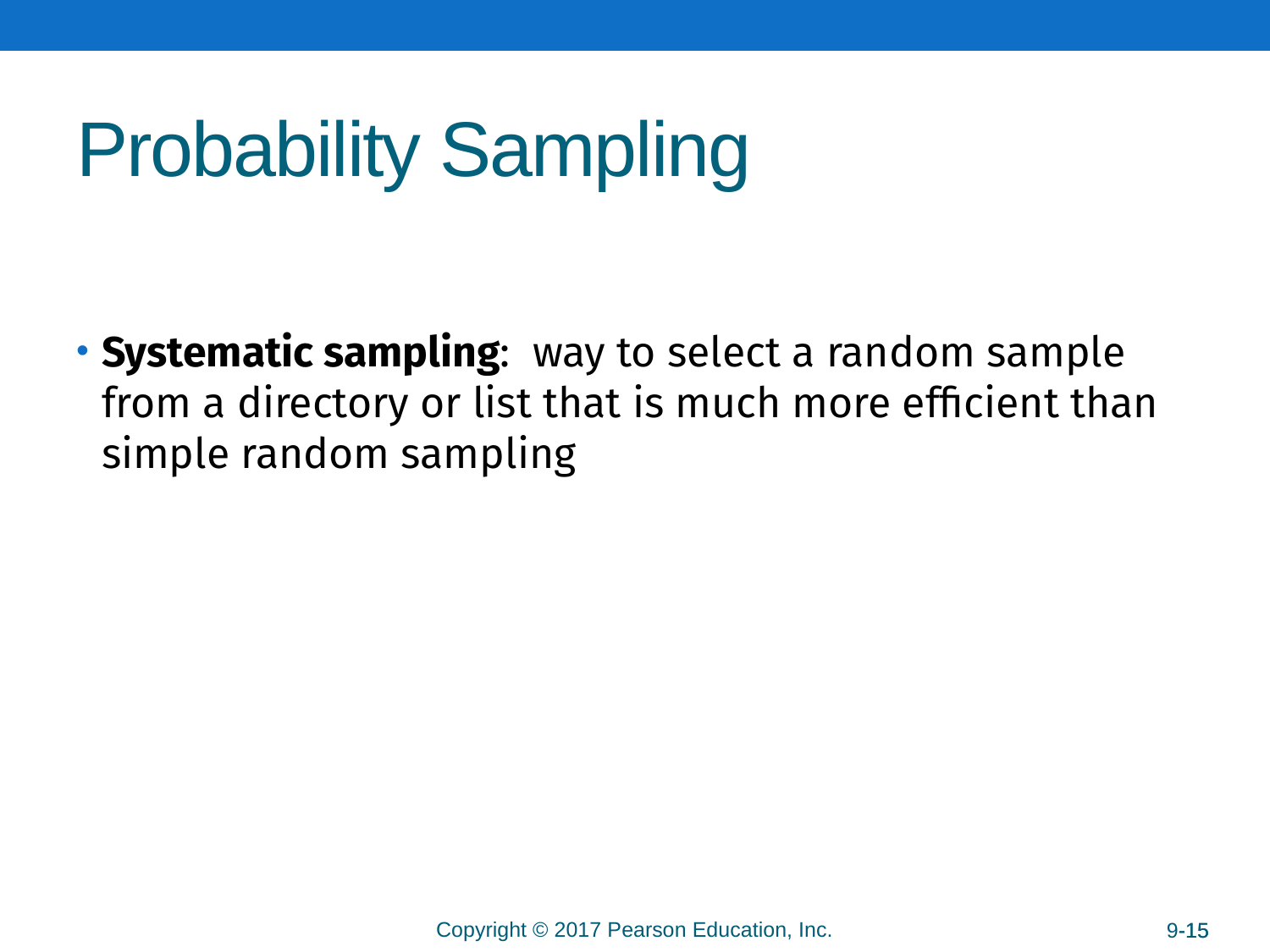

# Probability Sampling
Systematic sampling:  way to select a random sample from a directory or list that is much more efficient than simple random sampling